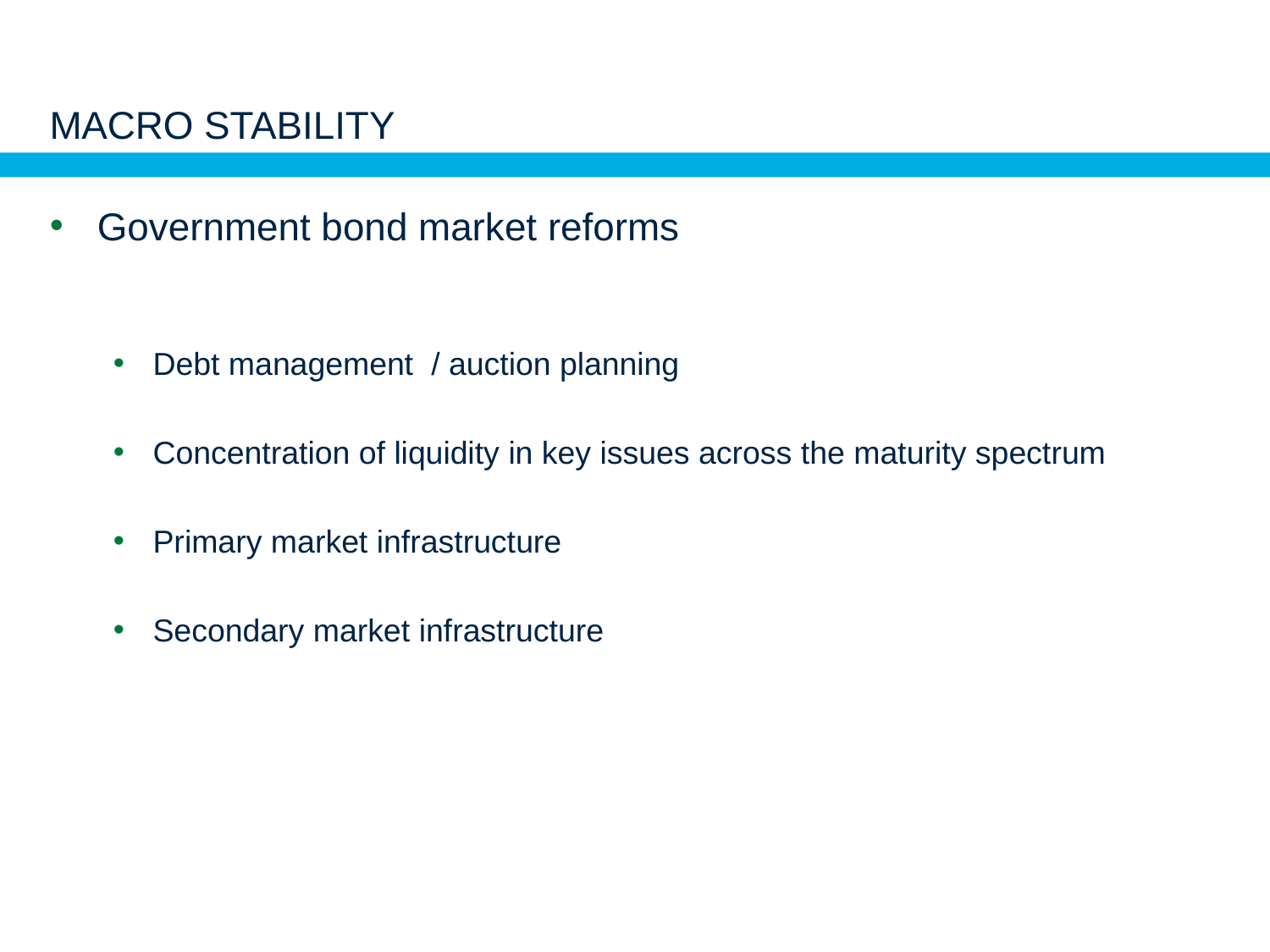

# Macro stability
Government bond market reforms

Debt management  / auction planning

Concentration of liquidity in key issues across the maturity spectrum

Primary market infrastructure

Secondary market infrastructure